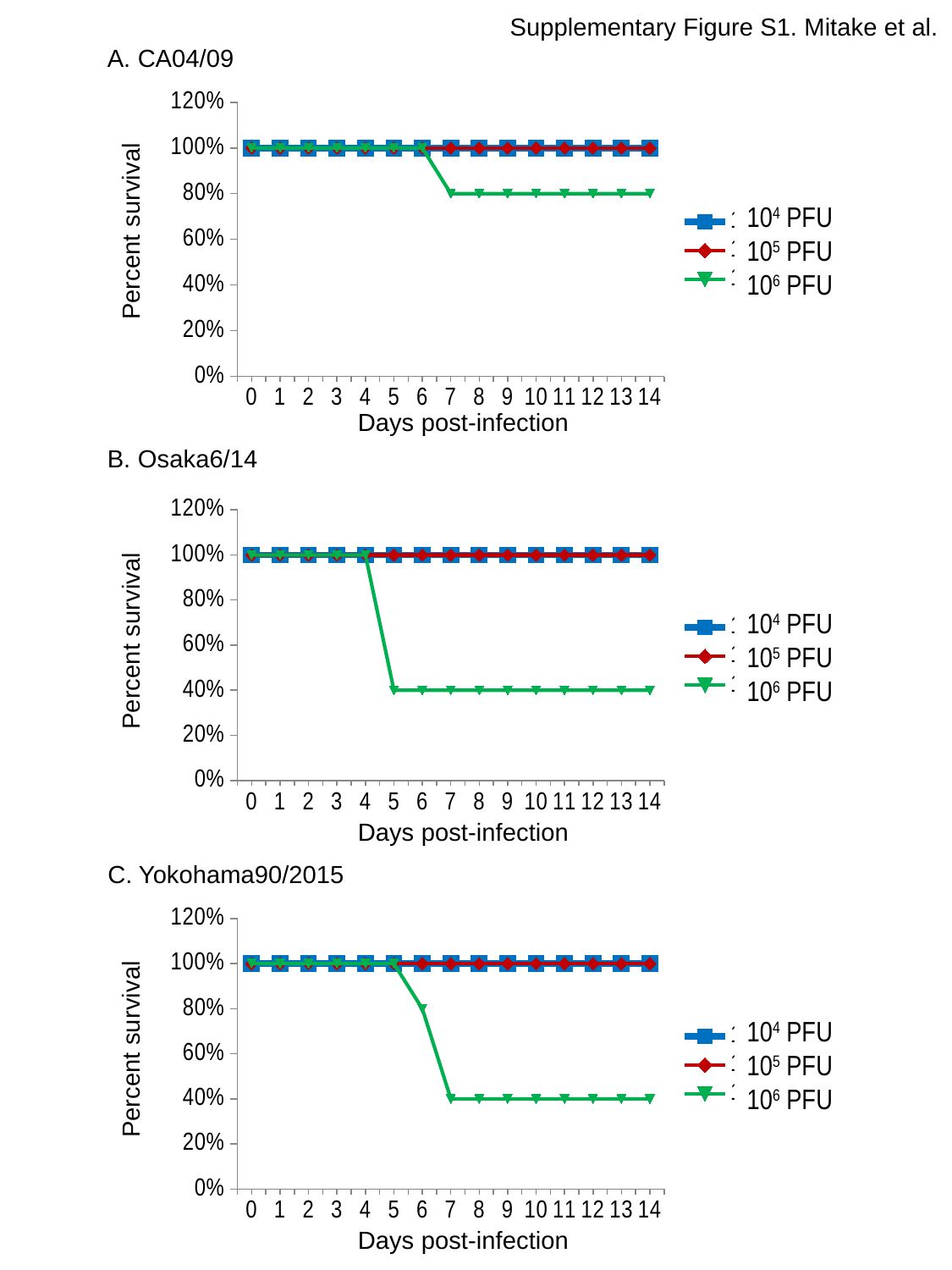

Supplementary Figure S1. Mitake et al.
A. CA04/09

### Chart

| Category | 10^4 | 10^5 | 10^6 |
|---|---|---|---|
| 0 | 1.0 | 1.0 | 1.0 |
| 1 | 1.0 | 1.0 | 1.0 |
| 2 | 1.0 | 1.0 | 1.0 |
| 3 | 1.0 | 1.0 | 1.0 |
| 4 | 1.0 | 1.0 | 1.0 |
| 5 | 1.0 | 1.0 | 1.0 |
| 6 | 1.0 | 1.0 | 1.0 |
| 7 | 1.0 | 1.0 | 0.8 |
| 8 | 1.0 | 1.0 | 0.8 |
| 9 | 1.0 | 1.0 | 0.8 |
| 10 | 1.0 | 1.0 | 0.8 |
| 11 | 1.0 | 1.0 | 0.8 |
| 12 | 1.0 | 1.0 | 0.8 |
| 13 | 1.0 | 1.0 | 0.8 |
| 14 | 1.0 | 1.0 | 0.8 |
104 PFU
105 PFU
106 PFU
Percent survival
Days post-infection
B. Osaka6/14

### Chart

| Category | 10^4 | 10^5 | 10^6 |
|---|---|---|---|
| 0 | 1.0 | 1.0 | 1.0 |
| 1 | 1.0 | 1.0 | 1.0 |
| 2 | 1.0 | 1.0 | 1.0 |
| 3 | 1.0 | 1.0 | 1.0 |
| 4 | 1.0 | 1.0 | 1.0 |
| 5 | 1.0 | 1.0 | 0.4 |
| 6 | 1.0 | 1.0 | 0.4 |
| 7 | 1.0 | 1.0 | 0.4 |
| 8 | 1.0 | 1.0 | 0.4 |
| 9 | 1.0 | 1.0 | 0.4 |
| 10 | 1.0 | 1.0 | 0.4 |
| 11 | 1.0 | 1.0 | 0.4 |
| 12 | 1.0 | 1.0 | 0.4 |
| 13 | 1.0 | 1.0 | 0.4 |
| 14 | 1.0 | 1.0 | 0.4 |
104 PFU
105 PFU
106 PFU
Percent survival
Days post-infection
C. Yokohama90/2015

### Chart

| Category | 10^4 | 10^5 | 10^6 |
|---|---|---|---|
| 0 | 1.0 | 1.0 | 1.0 |
| 1 | 1.0 | 1.0 | 1.0 |
| 2 | 1.0 | 1.0 | 1.0 |
| 3 | 1.0 | 1.0 | 1.0 |
| 4 | 1.0 | 1.0 | 1.0 |
| 5 | 1.0 | 1.0 | 1.0 |
| 6 | 1.0 | 1.0 | 0.8 |
| 7 | 1.0 | 1.0 | 0.4 |
| 8 | 1.0 | 1.0 | 0.4 |
| 9 | 1.0 | 1.0 | 0.4 |
| 10 | 1.0 | 1.0 | 0.4 |
| 11 | 1.0 | 1.0 | 0.4 |
| 12 | 1.0 | 1.0 | 0.4 |
| 13 | 1.0 | 1.0 | 0.4 |
| 14 | 1.0 | 1.0 | 0.4 |
104 PFU
105 PFU
106 PFU
Percent survival
Days post-infection